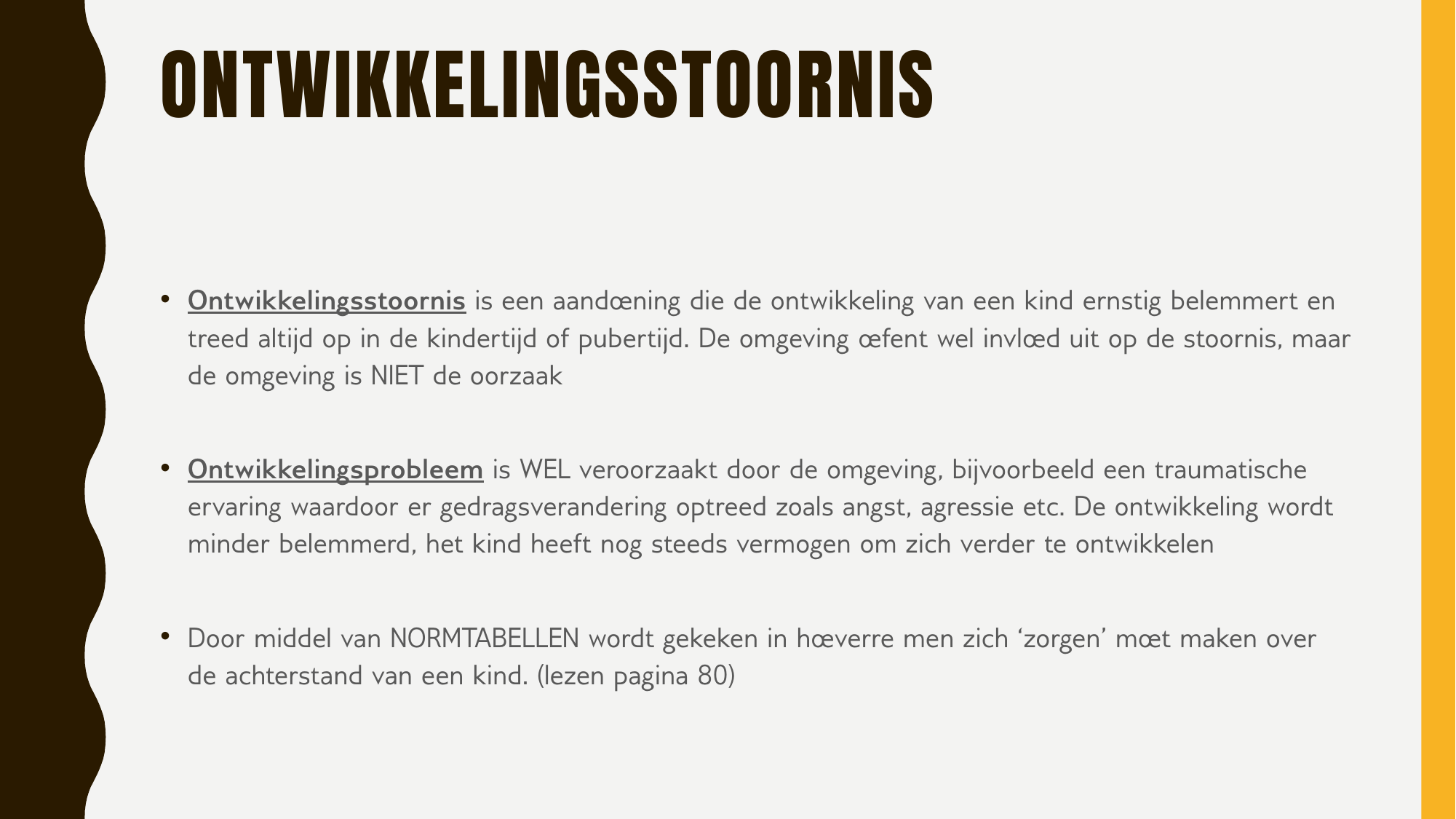

# ontwikkelingsstoornis
Ontwikkelingsstoornis is een aandoening die de ontwikkeling van een kind ernstig belemmert en treed altijd op in de kindertijd of pubertijd. De omgeving oefent wel invloed uit op de stoornis, maar de omgeving is NIET de oorzaak

Ontwikkelingsprobleem is WEL veroorzaakt door de omgeving, bijvoorbeeld een traumatische ervaring waardoor er gedragsverandering optreed zoals angst, agressie etc. De ontwikkeling wordt minder belemmerd, het kind heeft nog steeds vermogen om zich verder te ontwikkelen

Door middel van NORMTABELLEN wordt gekeken in hoeverre men zich ‘zorgen’ moet maken over de achterstand van een kind. (lezen pagina 80)